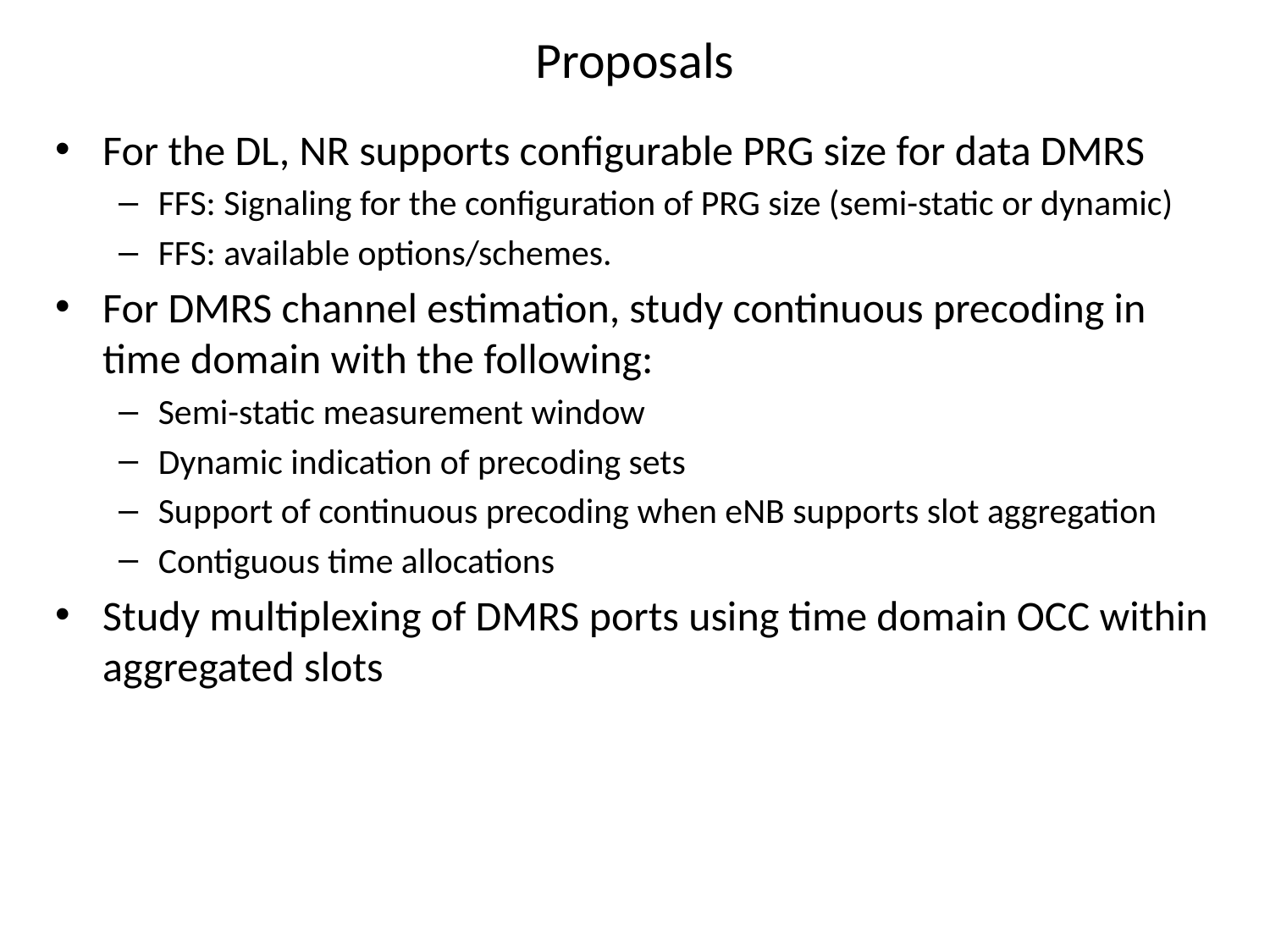

# Proposals
For the DL, NR supports configurable PRG size for data DMRS
FFS: Signaling for the configuration of PRG size (semi-static or dynamic)
FFS: available options/schemes.
For DMRS channel estimation, study continuous precoding in time domain with the following:
Semi-static measurement window
Dynamic indication of precoding sets
Support of continuous precoding when eNB supports slot aggregation
Contiguous time allocations
Study multiplexing of DMRS ports using time domain OCC within aggregated slots